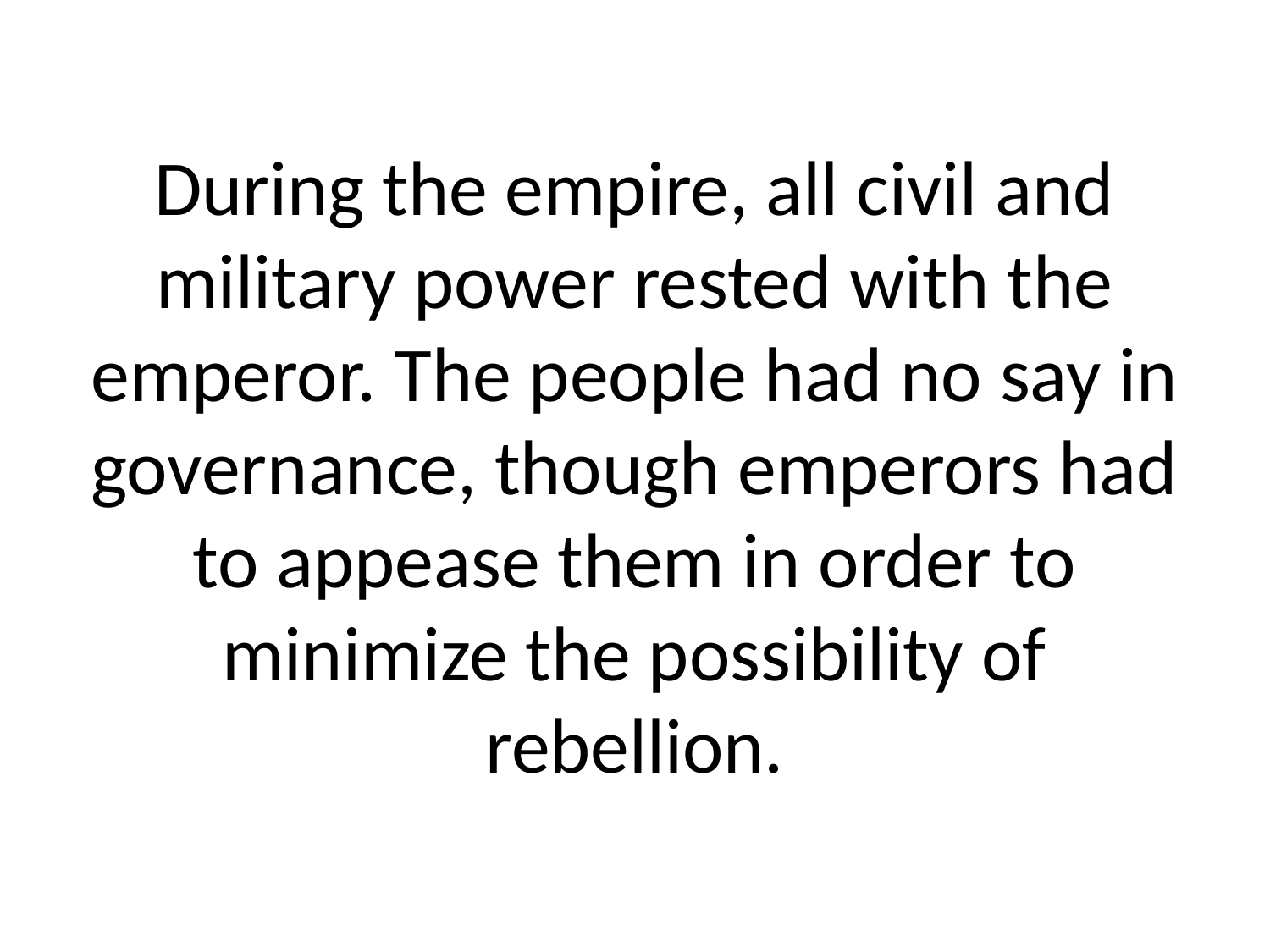

# During the empire, all civil and military power rested with the emperor. The people had no say in governance, though emperors had to appease them in order to minimize the possibility of rebellion.